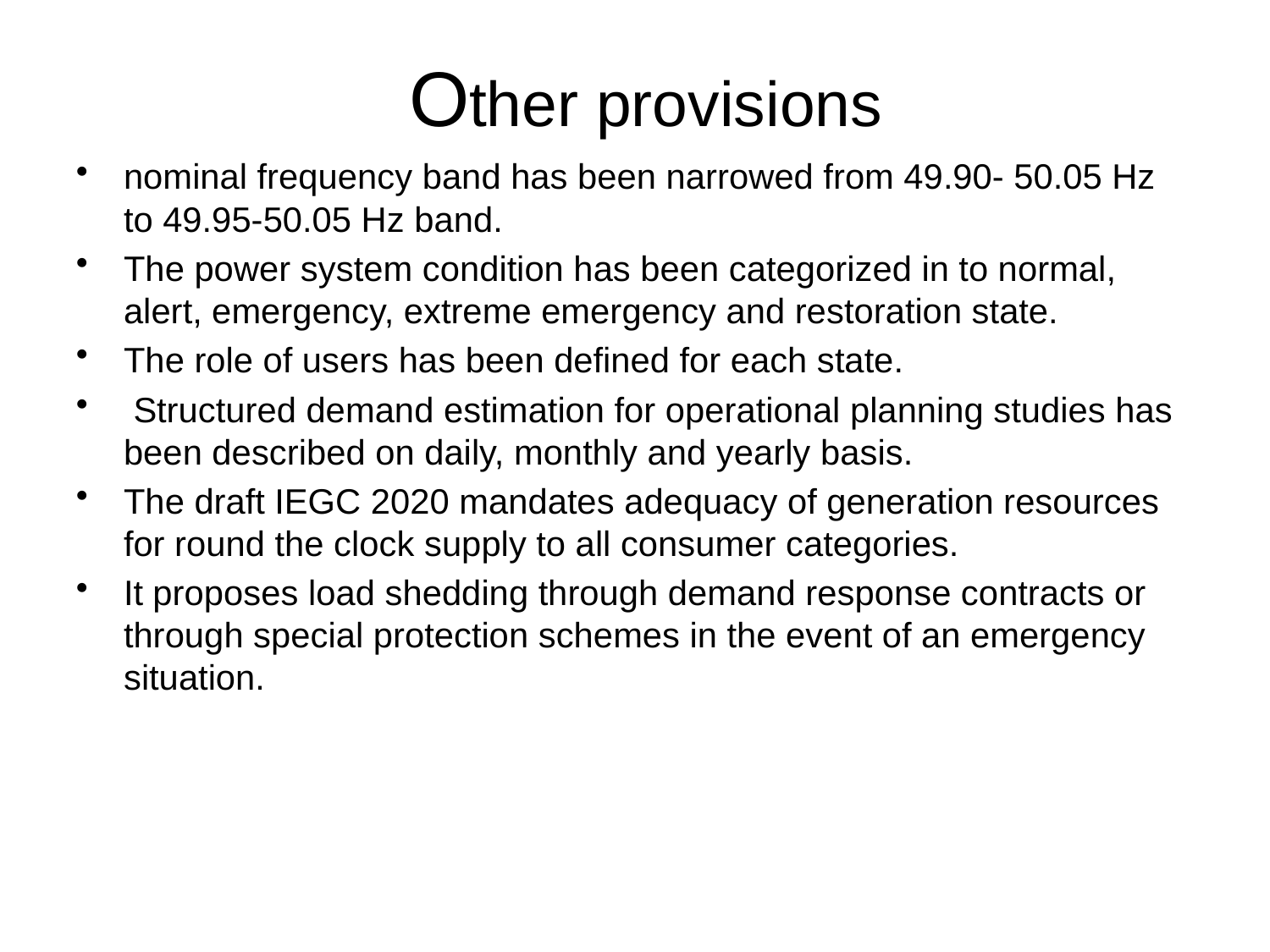

# Other provisions
nominal frequency band has been narrowed from 49.90- 50.05 Hz to 49.95-50.05 Hz band.
The power system condition has been categorized in to normal, alert, emergency, extreme emergency and restoration state.
The role of users has been defined for each state.
 Structured demand estimation for operational planning studies has been described on daily, monthly and yearly basis.
The draft IEGC 2020 mandates adequacy of generation resources for round the clock supply to all consumer categories.
It proposes load shedding through demand response contracts or through special protection schemes in the event of an emergency situation.